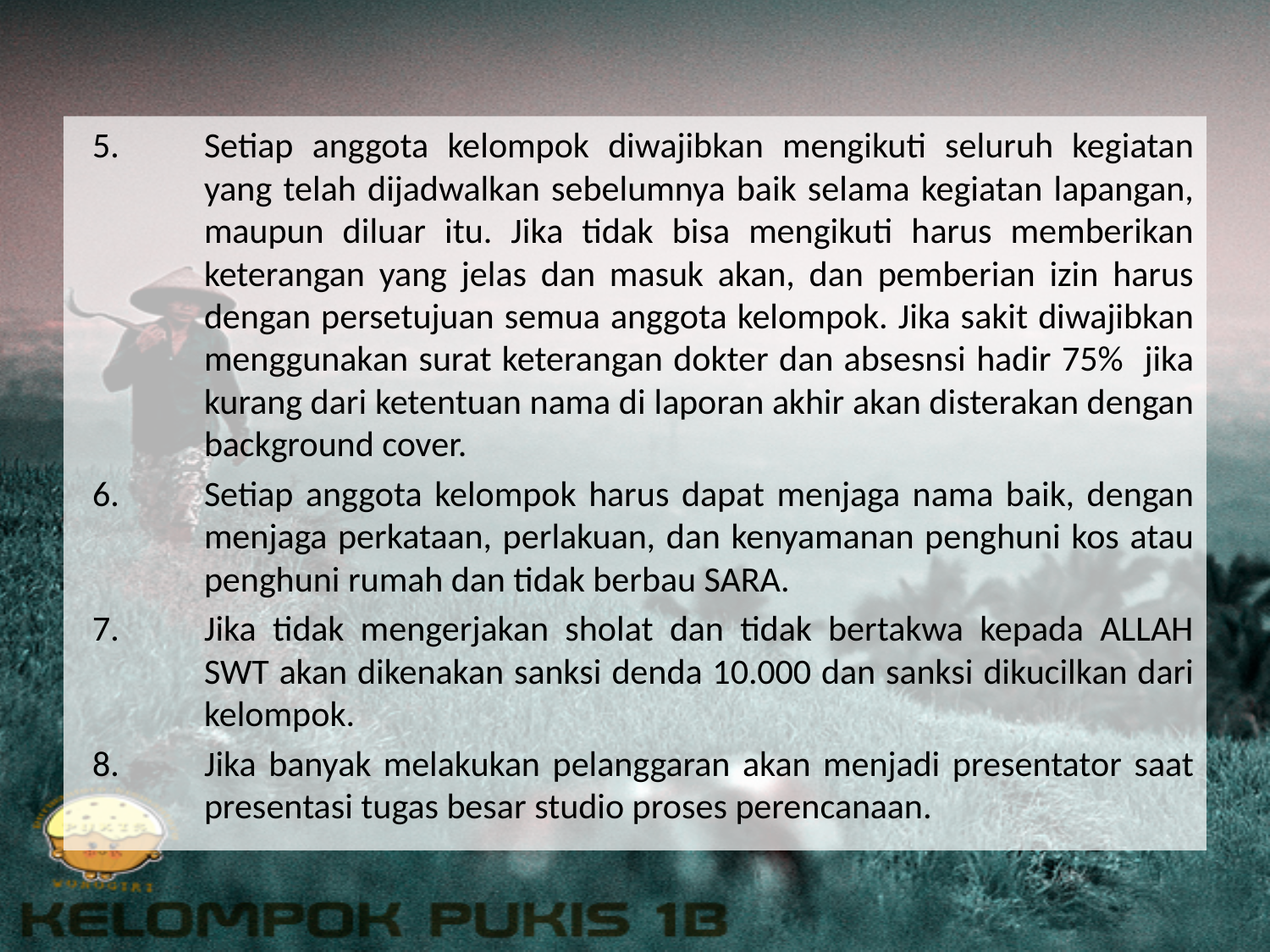

Setiap anggota kelompok diwajibkan mengikuti seluruh kegiatan yang telah dijadwalkan sebelumnya baik selama kegiatan lapangan, maupun diluar itu. Jika tidak bisa mengikuti harus memberikan keterangan yang jelas dan masuk akan, dan pemberian izin harus dengan persetujuan semua anggota kelompok. Jika sakit diwajibkan menggunakan surat keterangan dokter dan absesnsi hadir 75%  jika kurang dari ketentuan nama di laporan akhir akan disterakan dengan background cover.
Setiap anggota kelompok harus dapat menjaga nama baik, dengan menjaga perkataan, perlakuan, dan kenyamanan penghuni kos atau penghuni rumah dan tidak berbau SARA.
Jika tidak mengerjakan sholat dan tidak bertakwa kepada ALLAH SWT akan dikenakan sanksi denda 10.000 dan sanksi dikucilkan dari kelompok.
Jika banyak melakukan pelanggaran akan menjadi presentator saat presentasi tugas besar studio proses perencanaan.